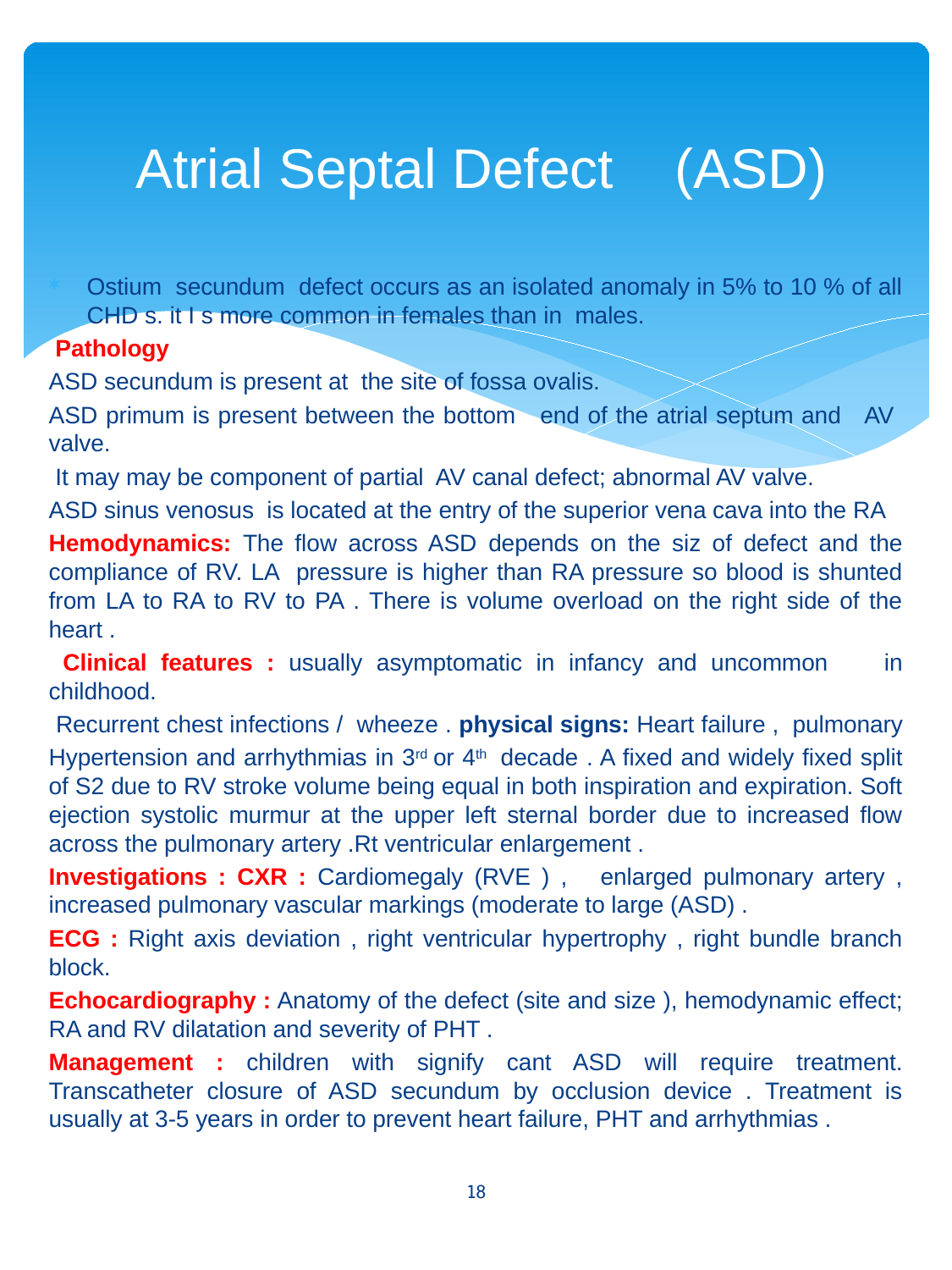

# Atrial Septal Defect    (ASD)
Ostium  secundum  defect occurs as an isolated anomaly in 5% to 10 % of all CHD s. it I s more common in females than in  males.
 Pathology
ASD secundum is present at  the site of fossa ovalis.
ASD primum is present between the bottom   end of the atrial septum and   AV  valve.
 It may may be component of partial  AV canal defect; abnormal AV valve.
ASD sinus venosus  is located at the entry of the superior vena cava into the RA
Hemodynamics: The flow across ASD depends on the siz of defect and the compliance of RV. LA  pressure is higher than RA pressure so blood is shunted from LA to RA to RV to PA . There is volume overload on the right side of the heart .
 Clinical features : usually asymptomatic in infancy and uncommon    in childhood.
 Recurrent chest infections /  wheeze . physical signs: Heart failure ,  pulmonary
Hypertension and arrhythmias in 3rd or 4th  decade . A fixed and widely fixed split of S2 due to RV stroke volume being equal in both inspiration and expiration. Soft ejection systolic murmur at the upper left sternal border due to increased flow across the pulmonary artery .Rt ventricular enlargement .
Investigations : CXR : Cardiomegaly (RVE ) ,   enlarged pulmonary artery , increased pulmonary vascular markings (moderate to large (ASD) .
ECG : Right axis deviation , right ventricular hypertrophy , right bundle branch block.
Echocardiography : Anatomy of the defect (site and size ), hemodynamic effect; RA and RV dilatation and severity of PHT .
Management : children with signify cant ASD will require treatment. Transcatheter closure of ASD secundum by occlusion device . Treatment is usually at 3-5 years in order to prevent heart failure, PHT and arrhythmias .

18